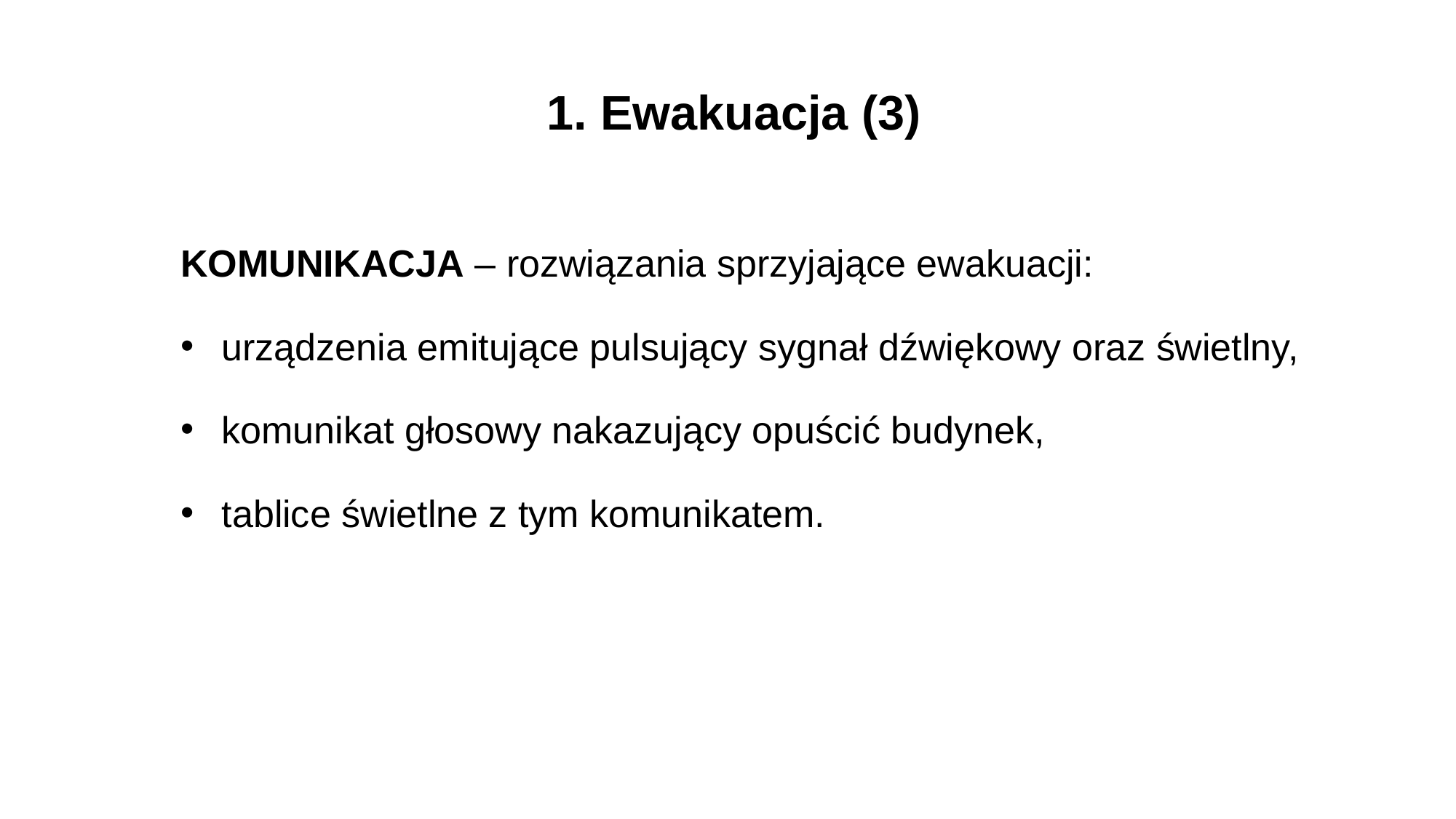

1. Ewakuacja (3)
KOMUNIKACJA – rozwiązania sprzyjające ewakuacji:
urządzenia emitujące pulsujący sygnał dźwiękowy oraz świetlny,
komunikat głosowy nakazujący opuścić budynek,
tablice świetlne z tym komunikatem.